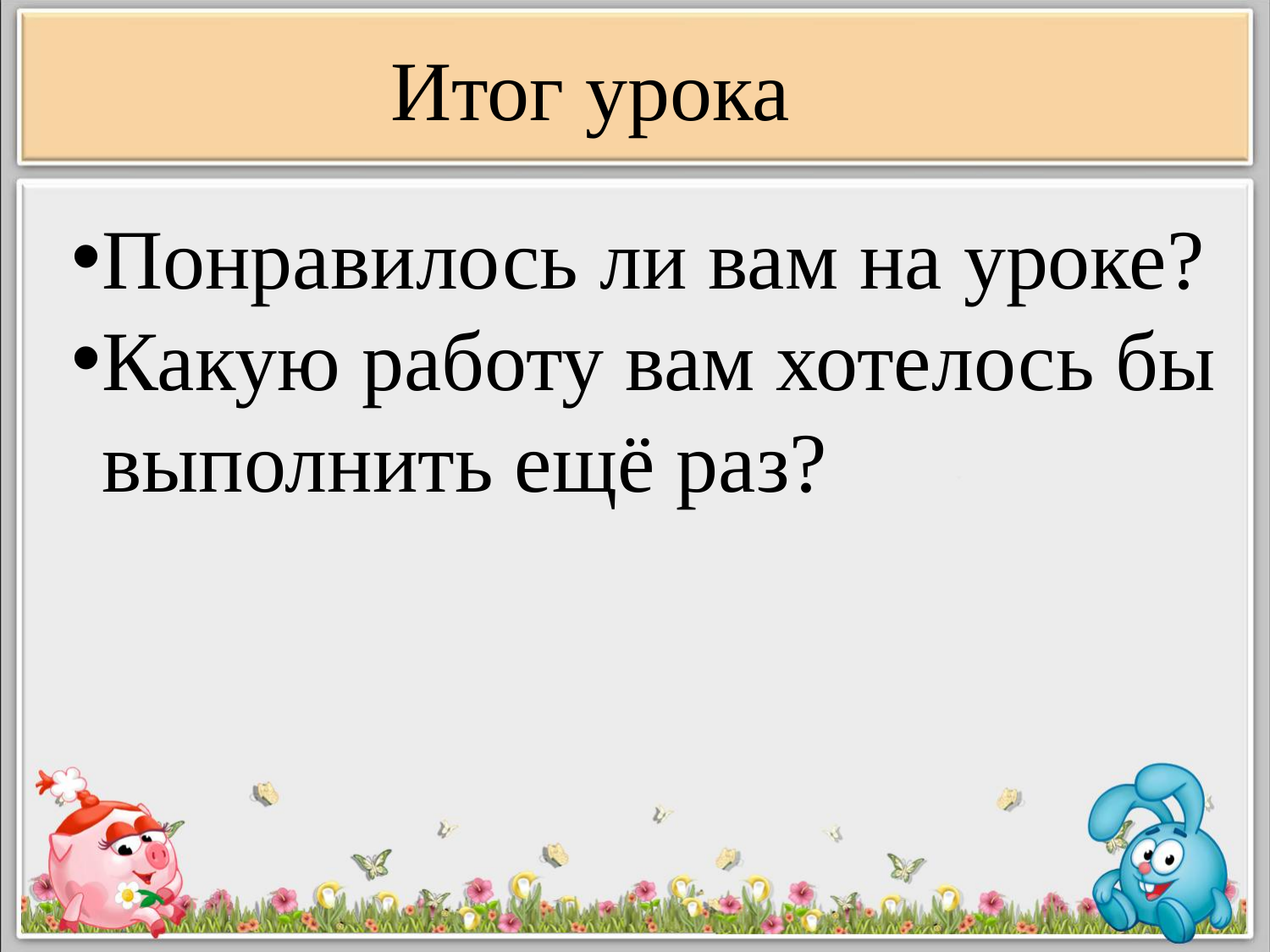

Итог урока
Понравилось ли вам на уроке?
Какую работу вам хотелось бы выполнить ещё раз?